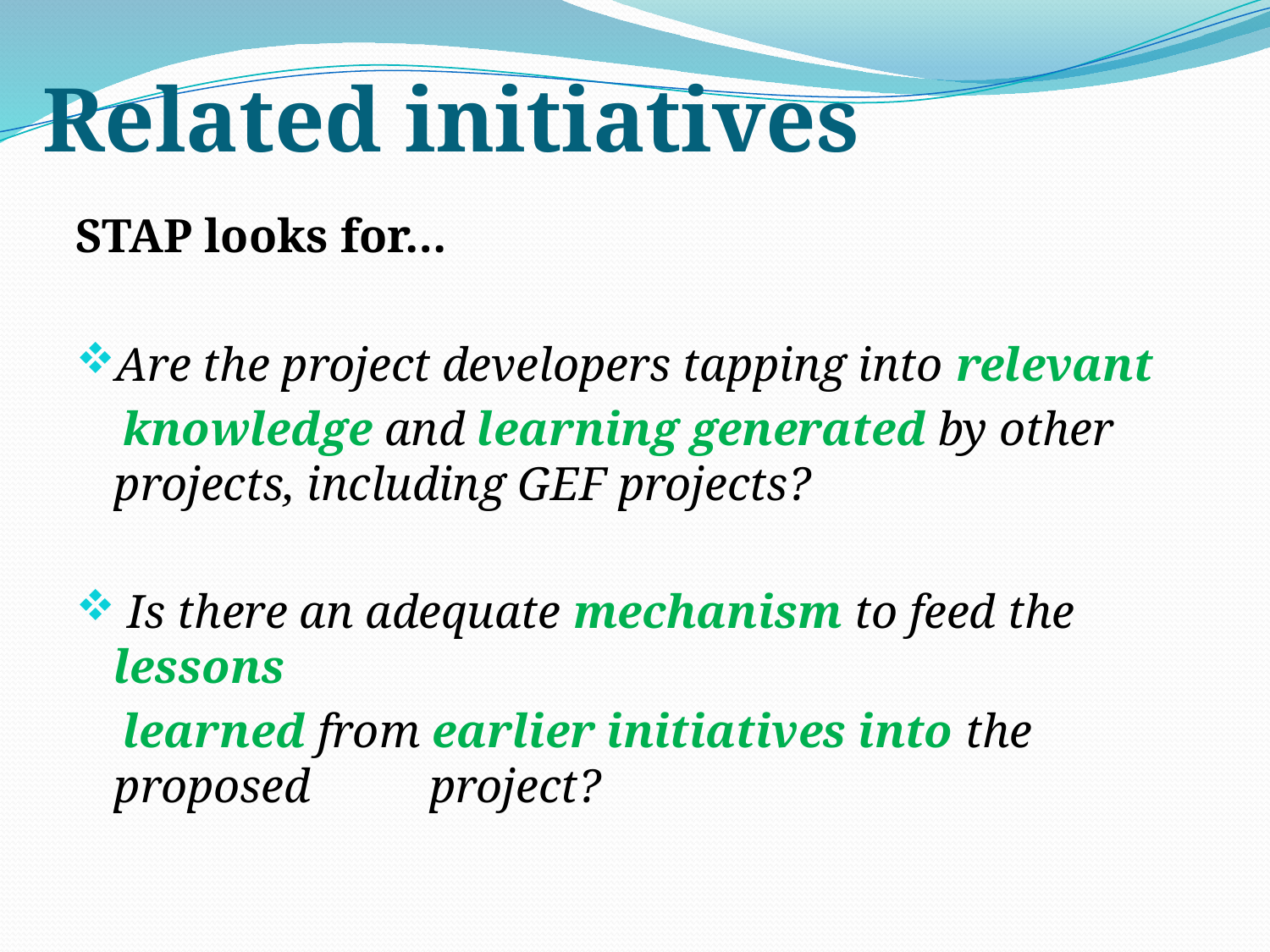

# Related initiatives
STAP looks for…

Are the project developers tapping into relevant
    knowledge and learning generated by other projects, including GEF projects?

 Is there an adequate mechanism to feed the lessons
    learned from earlier initiatives into the proposed          project?